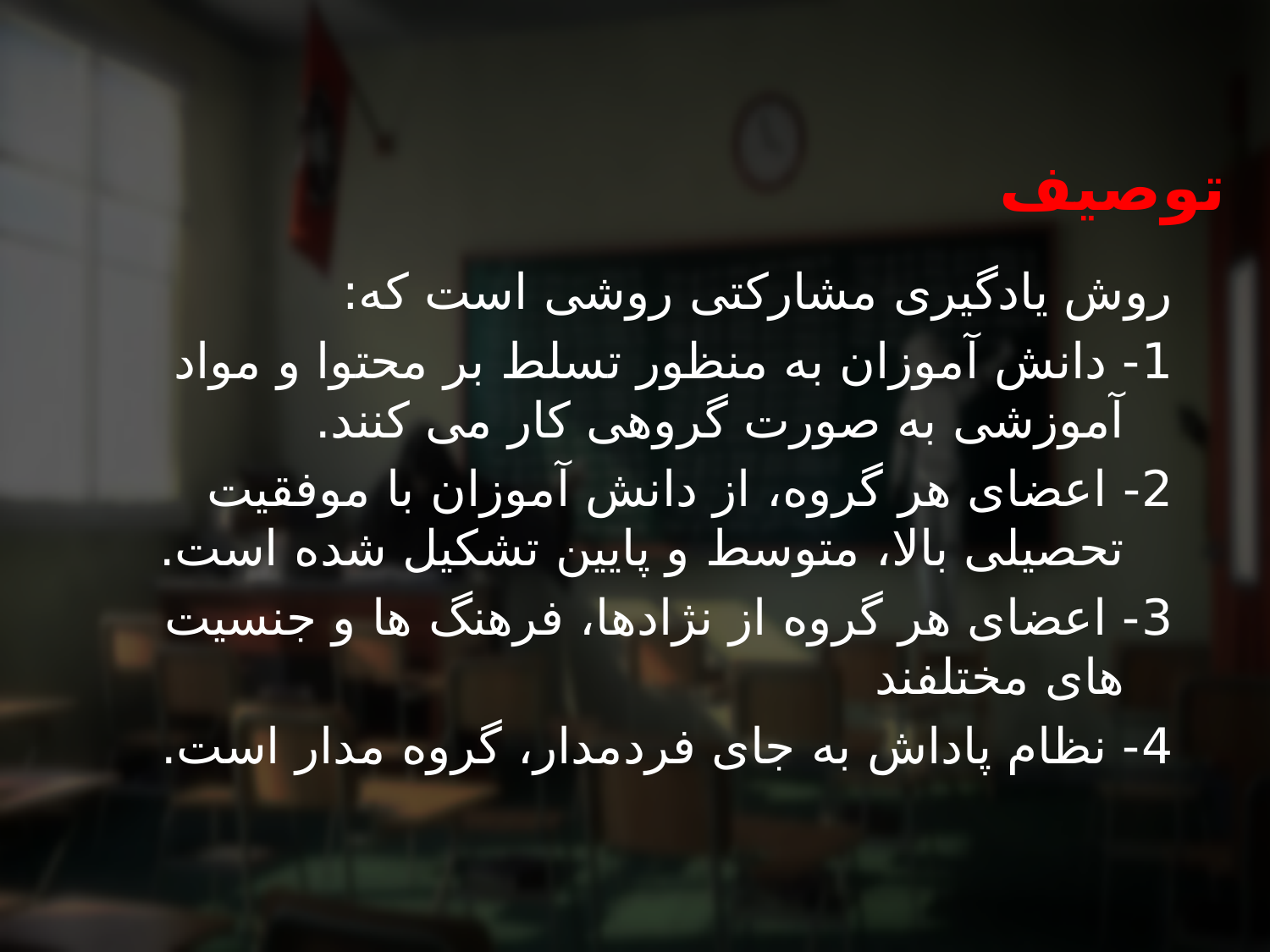

توصیف

روش یادگیری مشارکتی روشی است که:
1- دانش آموزان به منظور تسلط بر محتوا و مواد آموزشی به صورت گروهی کار می کنند.
2- اعضای هر گروه، از دانش آموزان با موفقیت تحصیلی بالا، متوسط و پایین تشکیل شده است.
3- اعضای هر گروه از نژادها، فرهنگ ها و جنسیت های مختلفند
4- نظام پاداش به جای فردمدار، گروه مدار است.